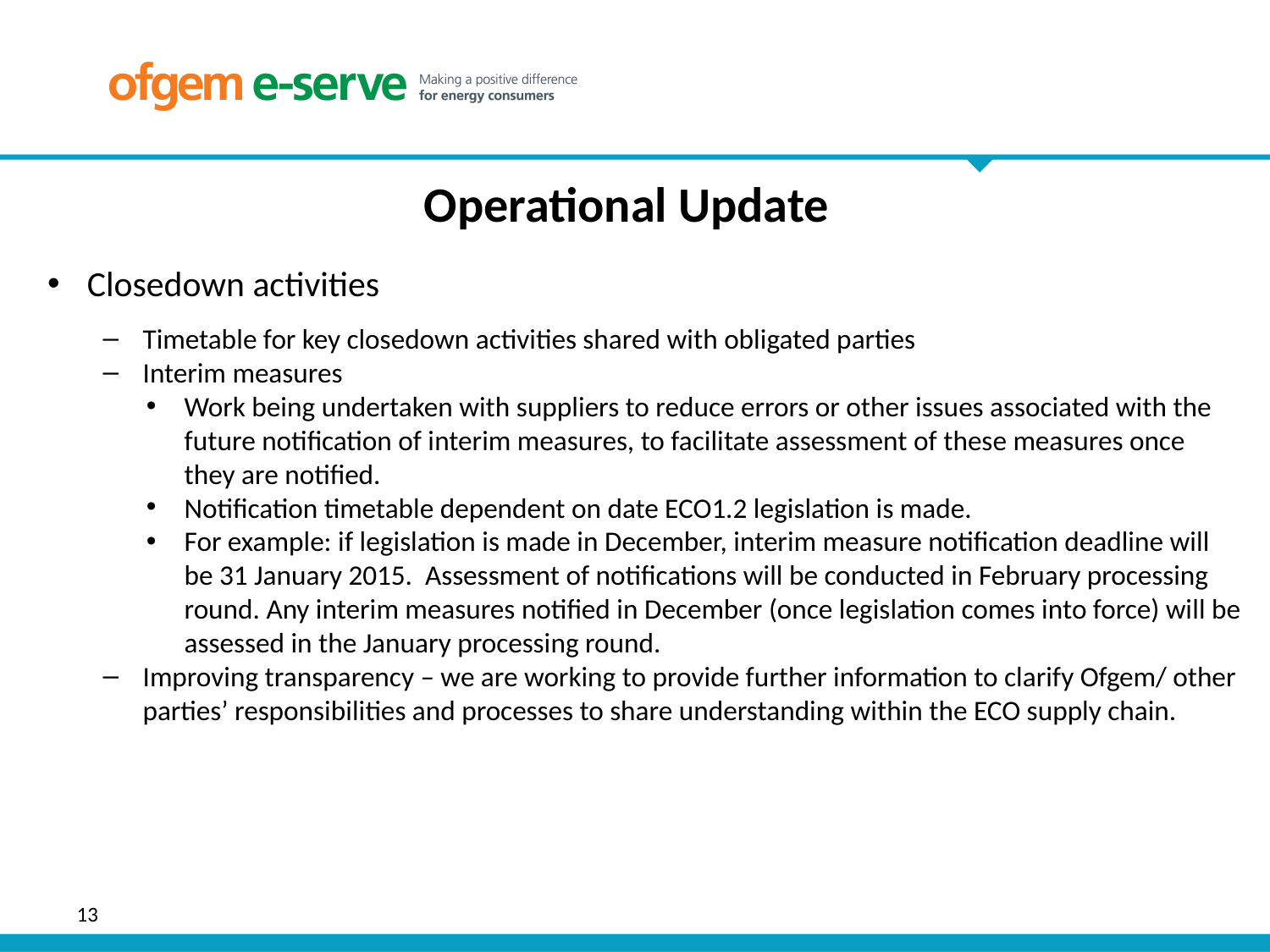

# Operational Update
Closedown activities
Timetable for key closedown activities shared with obligated parties
Interim measures
Work being undertaken with suppliers to reduce errors or other issues associated with the future notification of interim measures, to facilitate assessment of these measures once they are notified.
Notification timetable dependent on date ECO1.2 legislation is made.
For example: if legislation is made in December, interim measure notification deadline will be 31 January 2015.  Assessment of notifications will be conducted in February processing round. Any interim measures notified in December (once legislation comes into force) will be assessed in the January processing round.
Improving transparency – we are working to provide further information to clarify Ofgem/ other parties’ responsibilities and processes to share understanding within the ECO supply chain.
13